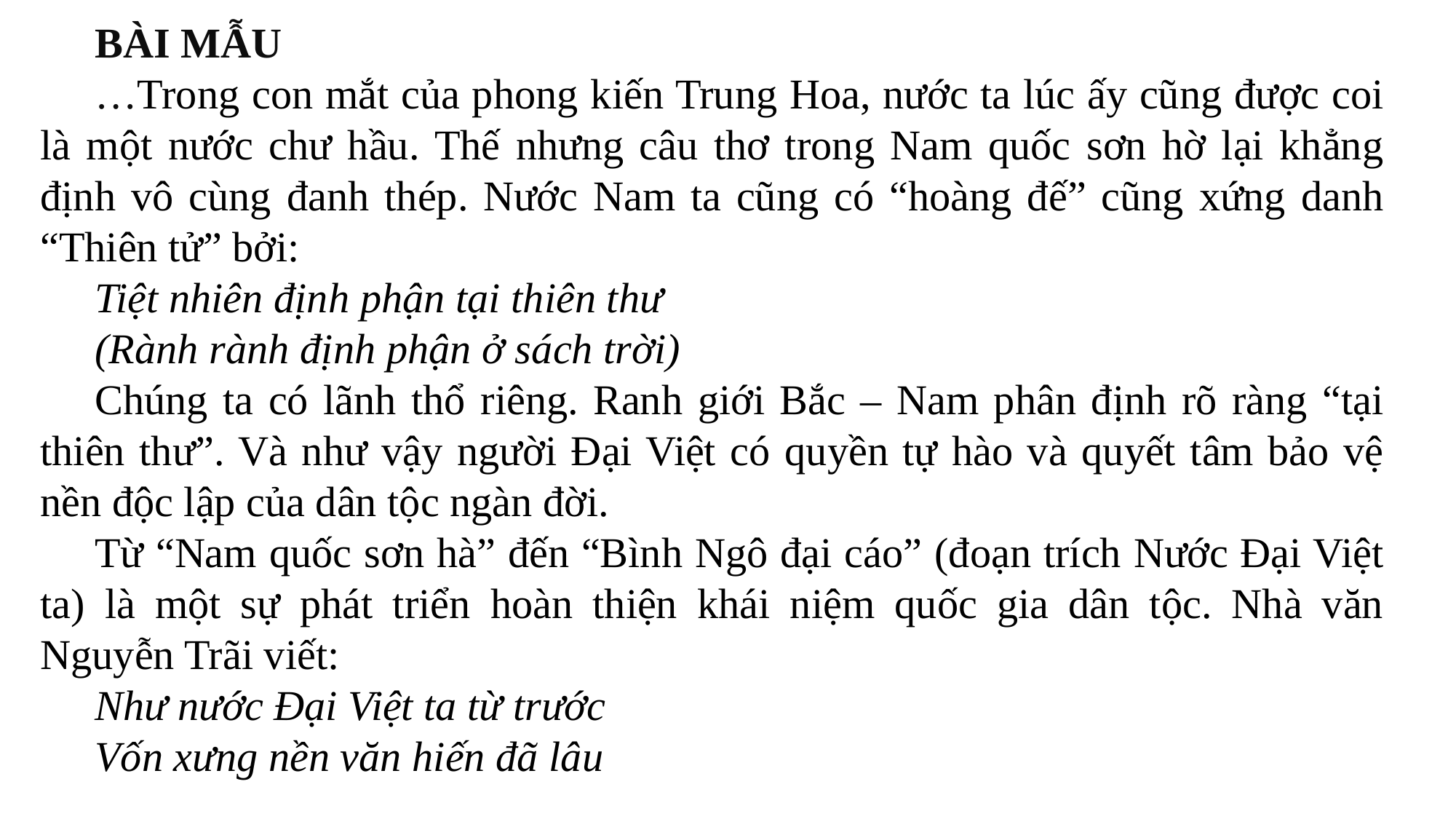

BÀI MẪU
…Trong con mắt của phong kiến Trung Hoa, nước ta lúc ấy cũng được coi là một nước chư hầu. Thế nhưng câu thơ trong Nam quốc sơn hờ lại khẳng định vô cùng đanh thép. Nước Nam ta cũng có “hoàng đế” cũng xứng danh “Thiên tử” bởi:
Tiệt nhiên định phận tại thiên thư
(Rành rành định phận ở sách trời)
Chúng ta có lãnh thổ riêng. Ranh giới Bắc – Nam phân định rõ ràng “tại thiên thư”. Và như vậy người Đại Việt có quyền tự hào và quyết tâm bảo vệ nền độc lập của dân tộc ngàn đời.
Từ “Nam quốc sơn hà” đến “Bình Ngô đại cáo” (đoạn trích Nước Đại Việt ta) là một sự phát triển hoàn thiện khái niệm quốc gia dân tộc. Nhà văn Nguyễn Trãi viết:
Như nước Đại Việt ta từ trước
Vốn xưng nền văn hiến đã lâu